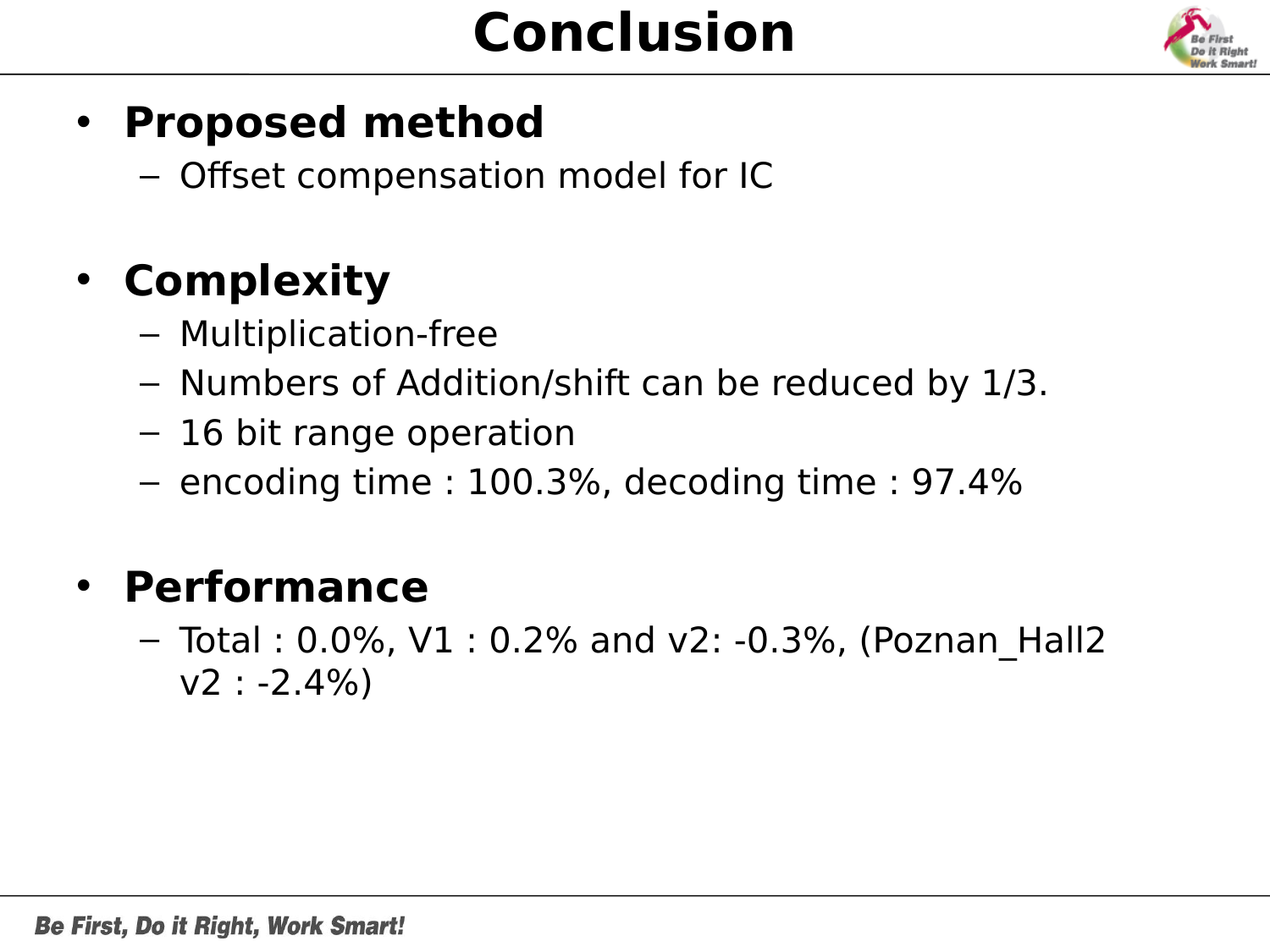

# Conclusion
Proposed method
Offset compensation model for IC

Complexity
Multiplication-free
Numbers of Addition/shift can be reduced by 1/3.
16 bit range operation
encoding time : 100.3%, decoding time : 97.4%

Performance
Total : 0.0%, V1 : 0.2% and v2: -0.3%, (Poznan_Hall2  v2 : -2.4%)